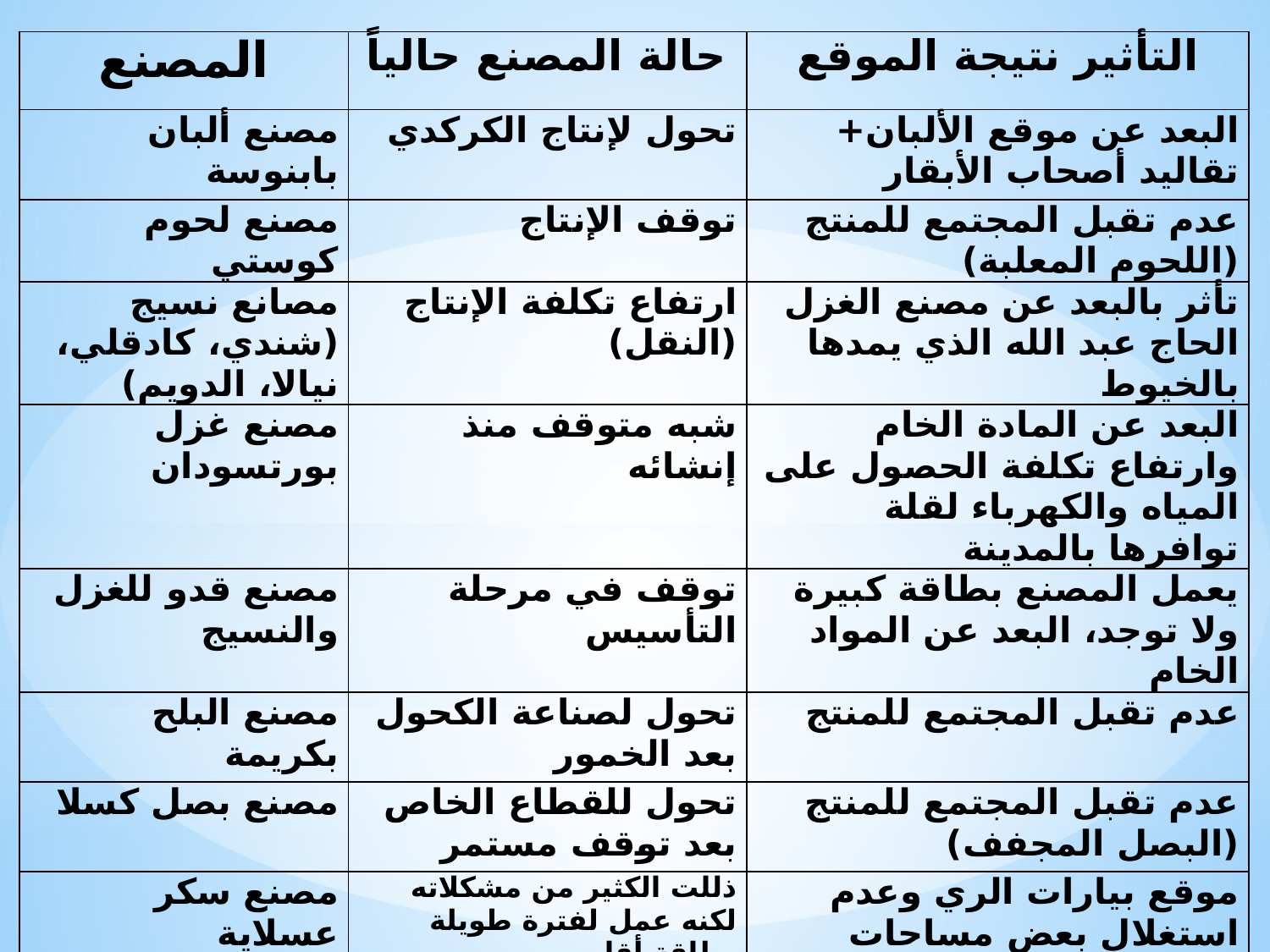

| المصنع | حالة المصنع حالياً | التأثير نتيجة الموقع |
| --- | --- | --- |
| مصنع ألبان بابنوسة | تحول لإنتاج الكركدي | البعد عن موقع الألبان+ تقاليد أصحاب الأبقار |
| مصنع لحوم كوستي | توقف الإنتاج | عدم تقبل المجتمع للمنتج (اللحوم المعلبة) |
| مصانع نسيج (شندي، كادقلي، نيالا، الدويم) | ارتفاع تكلفة الإنتاج (النقل) | تأثر بالبعد عن مصنع الغزل الحاج عبد الله الذي يمدها بالخيوط |
| مصنع غزل بورتسودان | شبه متوقف منذ إنشائه | البعد عن المادة الخام وارتفاع تكلفة الحصول على المياه والكهرباء لقلة توافرها بالمدينة |
| مصنع قدو للغزل والنسيج | توقف في مرحلة التأسيس | يعمل المصنع بطاقة كبيرة ولا توجد، البعد عن المواد الخام |
| مصنع البلح بكريمة | تحول لصناعة الكحول بعد الخمور | عدم تقبل المجتمع للمنتج |
| مصنع بصل كسلا | تحول للقطاع الخاص بعد توقف مستمر | عدم تقبل المجتمع للمنتج (البصل المجفف) |
| مصنع سكر عسلاية | ذللت الكثير من مشكلاته لكنه عمل لفترة طويلة بطاقة أقل | موقع بيارات الري وعدم استغلال بعض مساحات المزرعة |